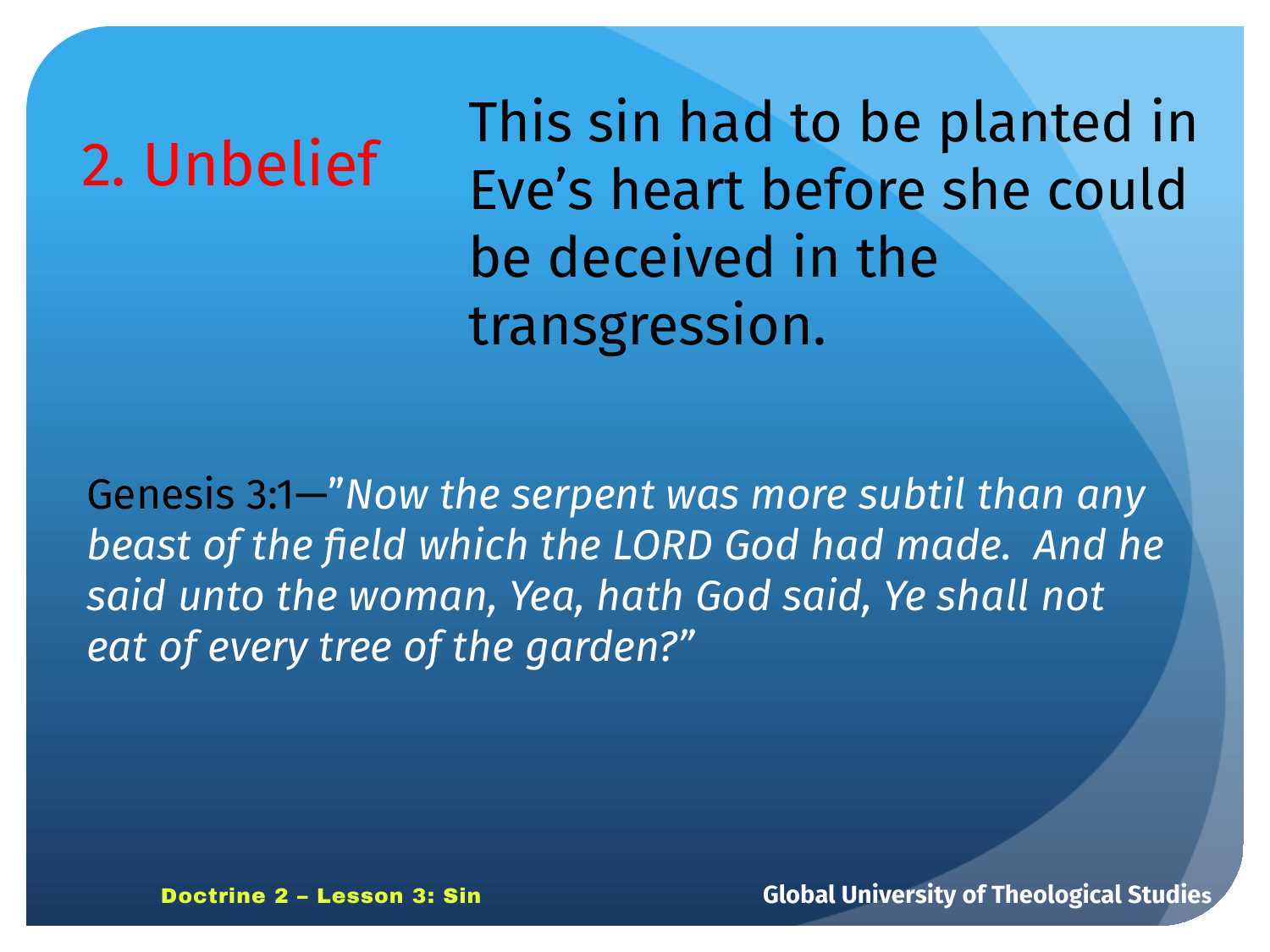

This sin had to be planted in Eve’s heart before she could be deceived in the transgression.
2. Unbelief
Genesis 3:1—”Now the serpent was more subtil than any beast of the field which the LORD God had made.  And he said unto the woman, Yea, hath God said, Ye shall not eat of every tree of the garden?”

Doctrine 2 – Lesson 3: Sin                                     Global University of Theological Studies